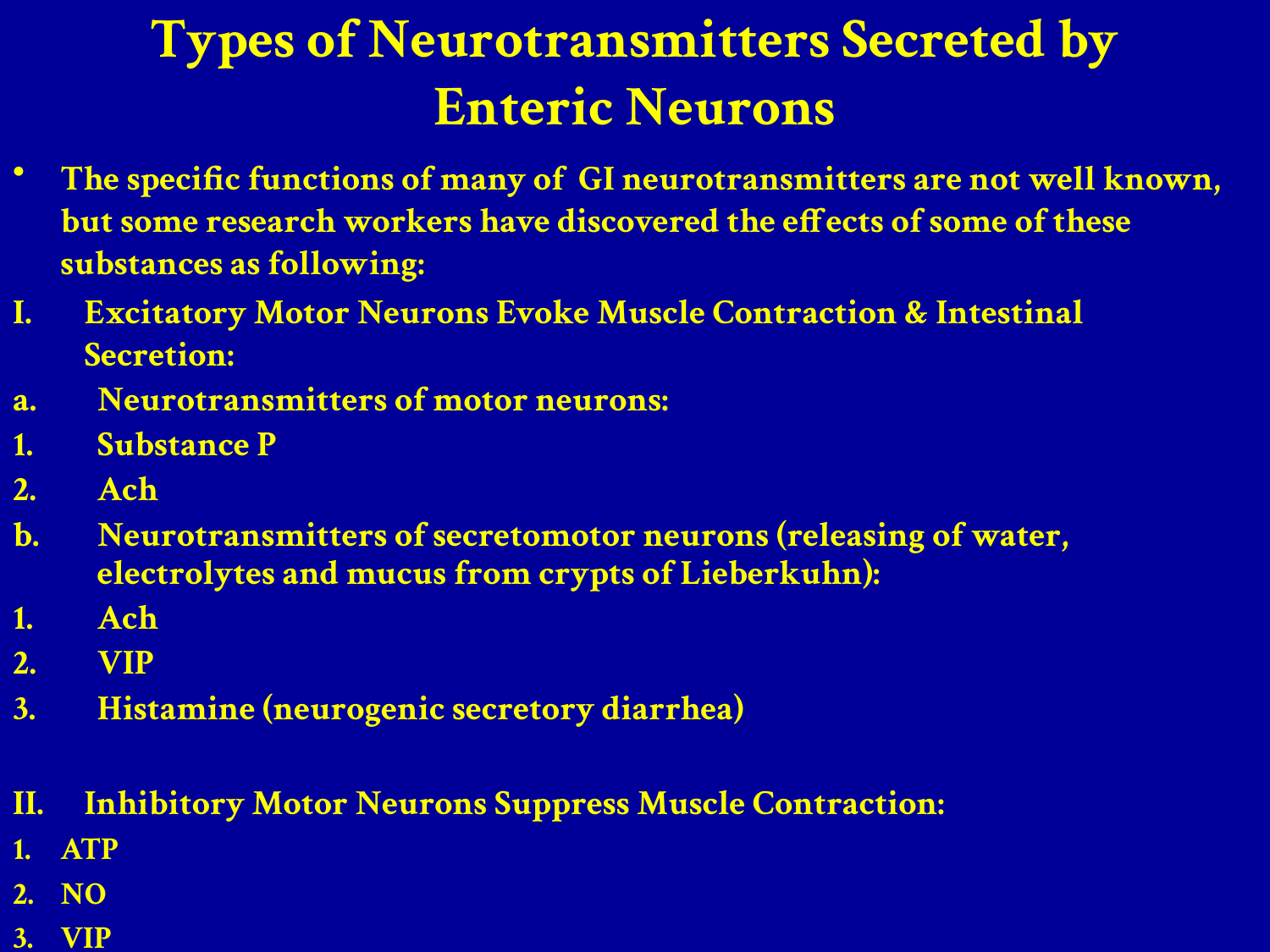

# Types of Neurotransmitters Secreted by Enteric Neurons
The specific functions of many of  GI neurotransmitters are not well known, but some research workers have discovered the effects of some of these substances as following:
Excitatory Motor Neurons Evoke Muscle Contraction & Intestinal Secretion:
Neurotransmitters of motor neurons:
Substance P
Ach
Neurotransmitters of secretomotor neurons (releasing of water, electrolytes and mucus from crypts of Lieberkuhn):
Ach
VIP
Histamine (neurogenic secretory diarrhea)

Inhibitory Motor Neurons Suppress Muscle Contraction:
ATP
NO
VIP